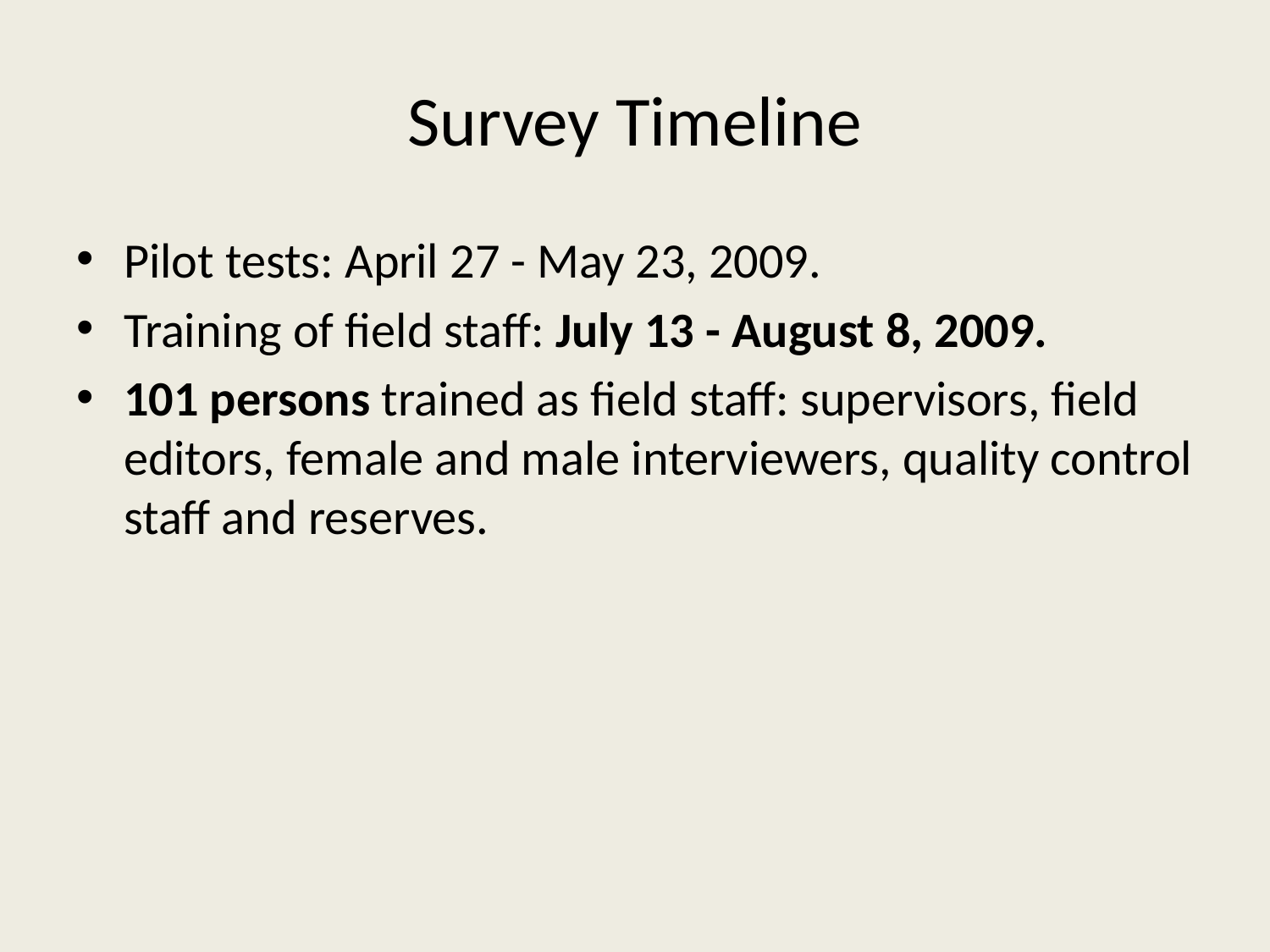

# Survey Timeline
Pilot tests: April 27 - May 23, 2009.
Training of field staff: July 13 - August 8, 2009.
101 persons trained as field staff: supervisors, field editors, female and male interviewers, quality control staff and reserves.